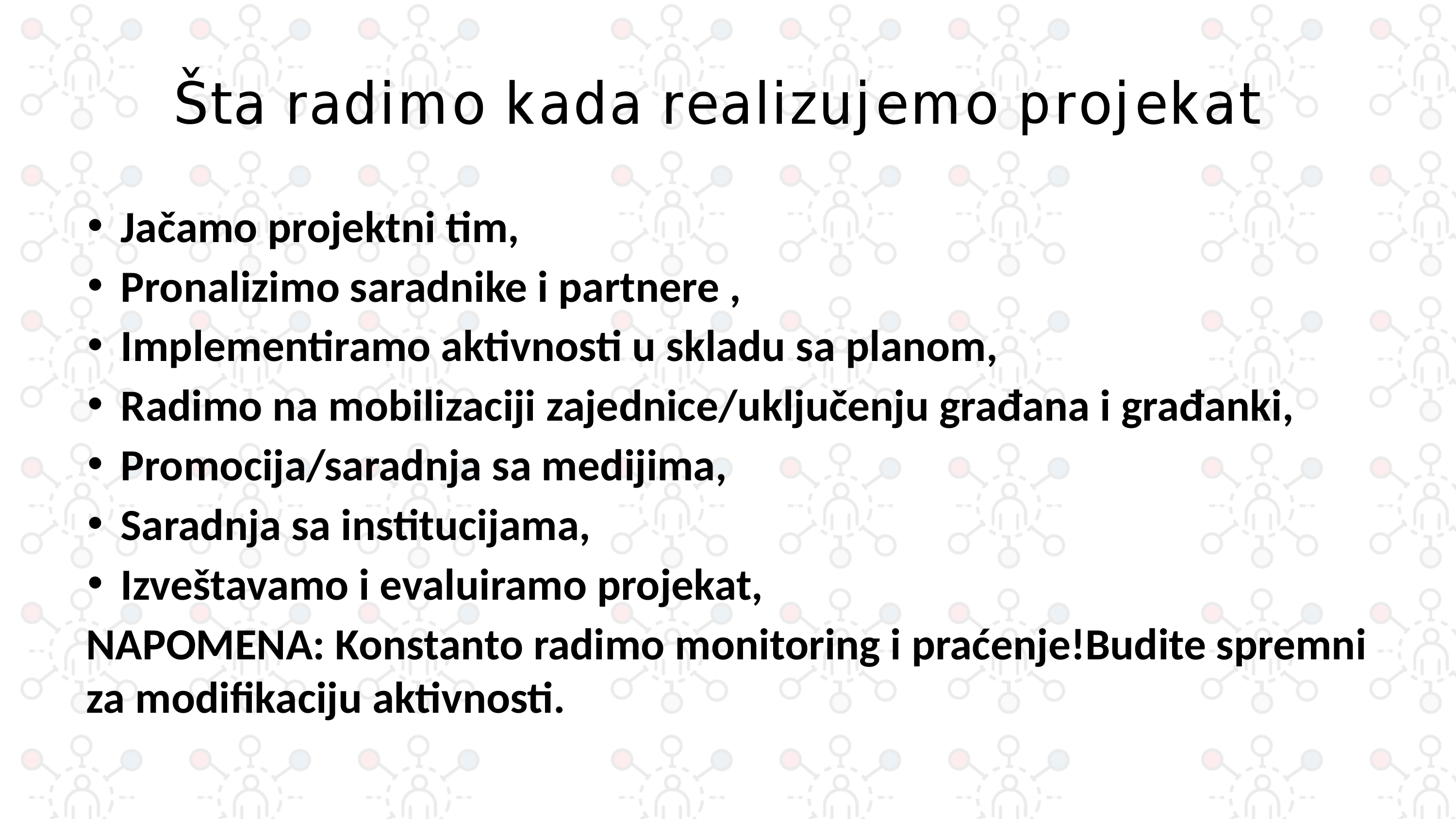

# Šta radimo kada realizujemo projekat
Jačamo projektni tim,
Pronalizimo saradnike i partnere ,
Implementiramo aktivnosti u skladu sa planom,
Radimo na mobilizaciji zajednice/uključenju građana i građanki,
Promocija/saradnja sa medijima,
Saradnja sa institucijama,
Izveštavamo i evaluiramo projekat,
NAPOMENA: Konstanto radimo monitoring i praćenje!Budite spremni za modifikaciju aktivnosti.